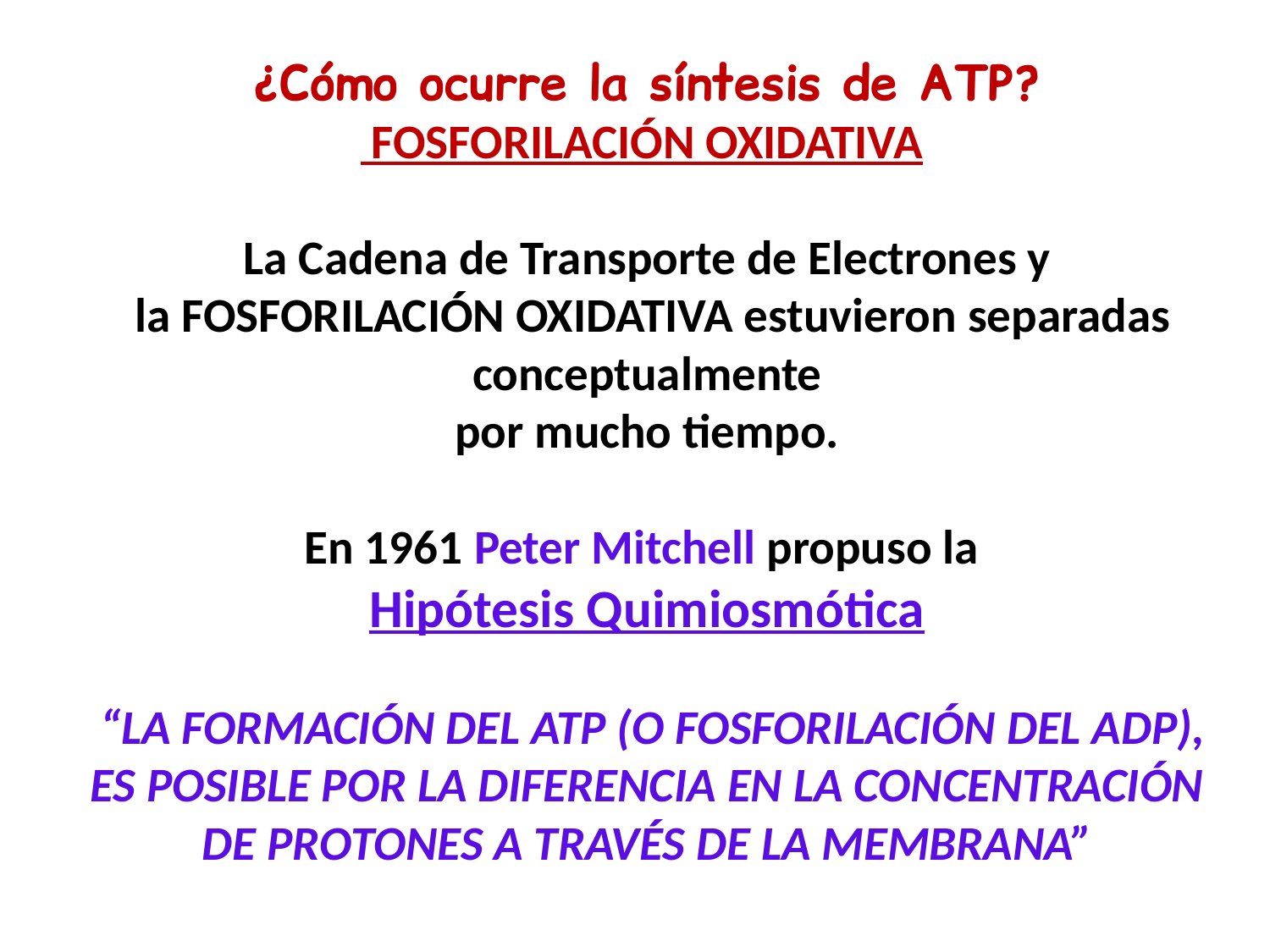

# ¿Cómo ocurre la síntesis de ATP? FOSFORILACIÓN OXIDATIVA La Cadena de Transporte de Electrones y la FOSFORILACIÓN OXIDATIVA estuvieron separadas conceptualmente por mucho tiempo. En 1961 Peter Mitchell propuso la Hipótesis Quimiosmótica “LA FORMACIÓN DEL ATP (O FOSFORILACIÓN DEL ADP), ES POSIBLE POR LA DIFERENCIA EN LA CONCENTRACIÓN DE PROTONES A TRAVÉS DE LA MEMBRANA”